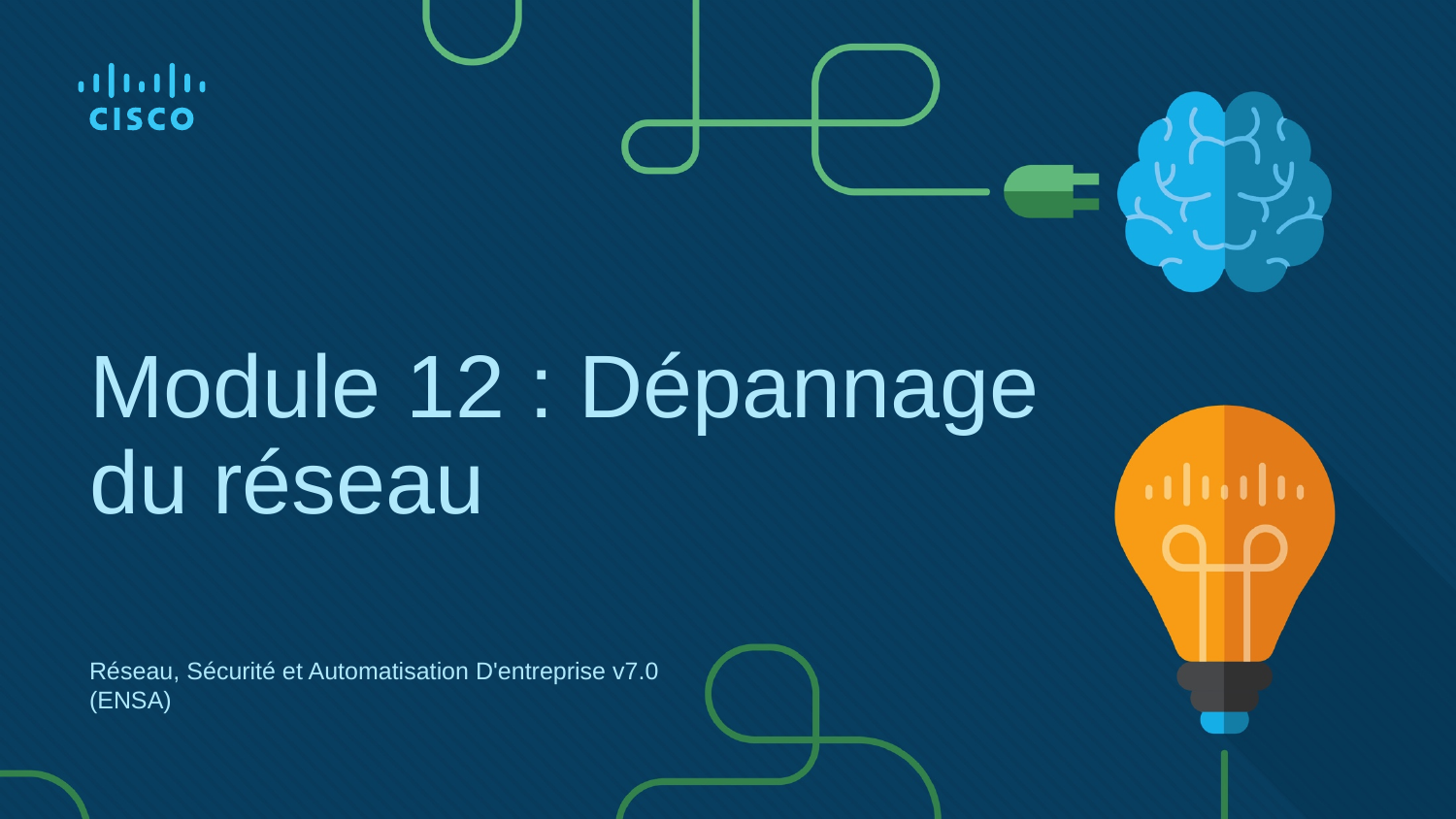

# Module 12 : Dépannage du réseau
Réseau, Sécurité et Automatisation D'entreprise v7.0 (ENSA)